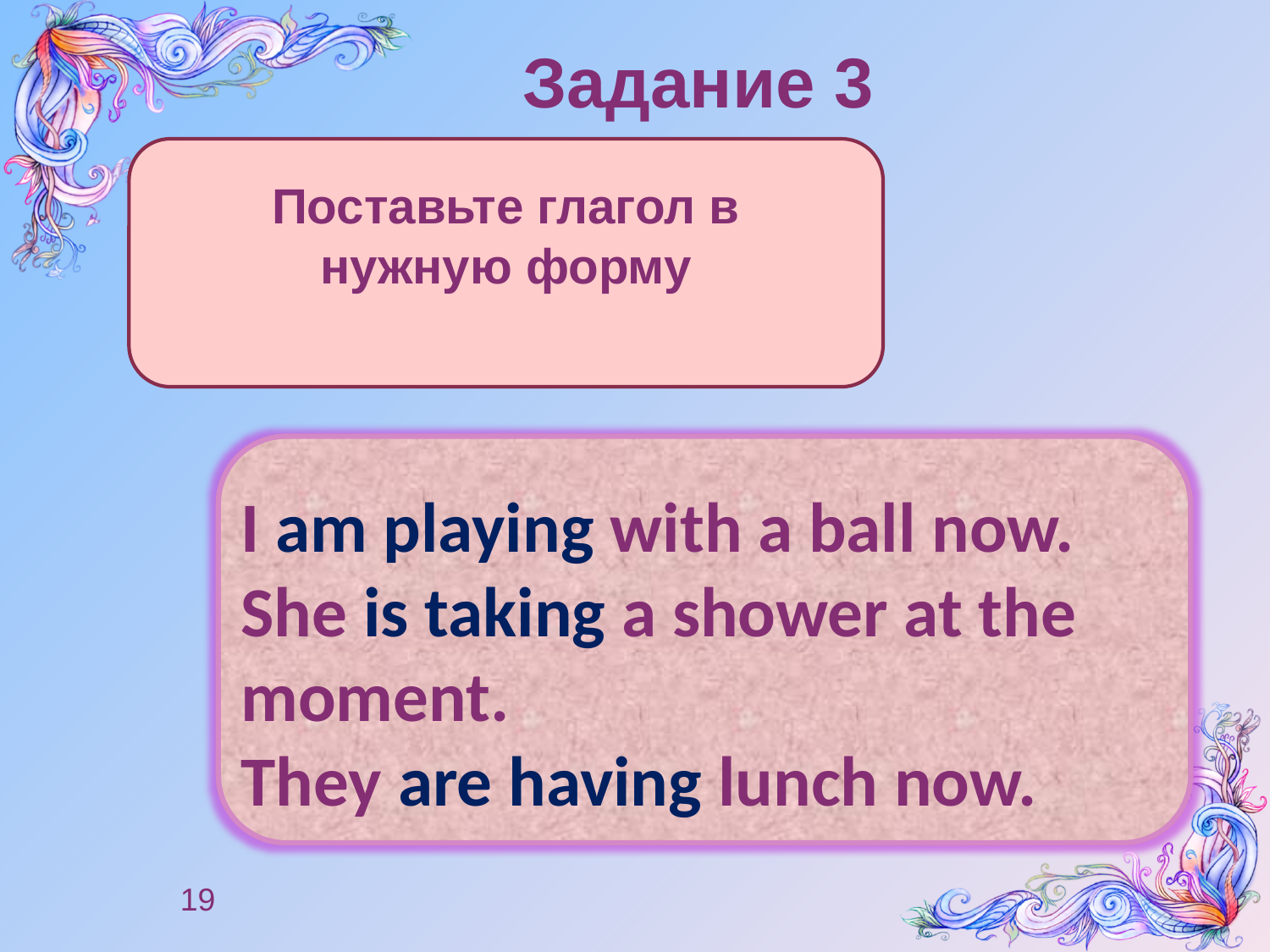

# Задание 3

Поставьте глагол в нужную форму

I am playing with a ball now.
She is taking a shower at the moment.
They are having lunch now.

I (play) with a ball now.
She (take) a shower at the moment.
They (have) lunch now.

19